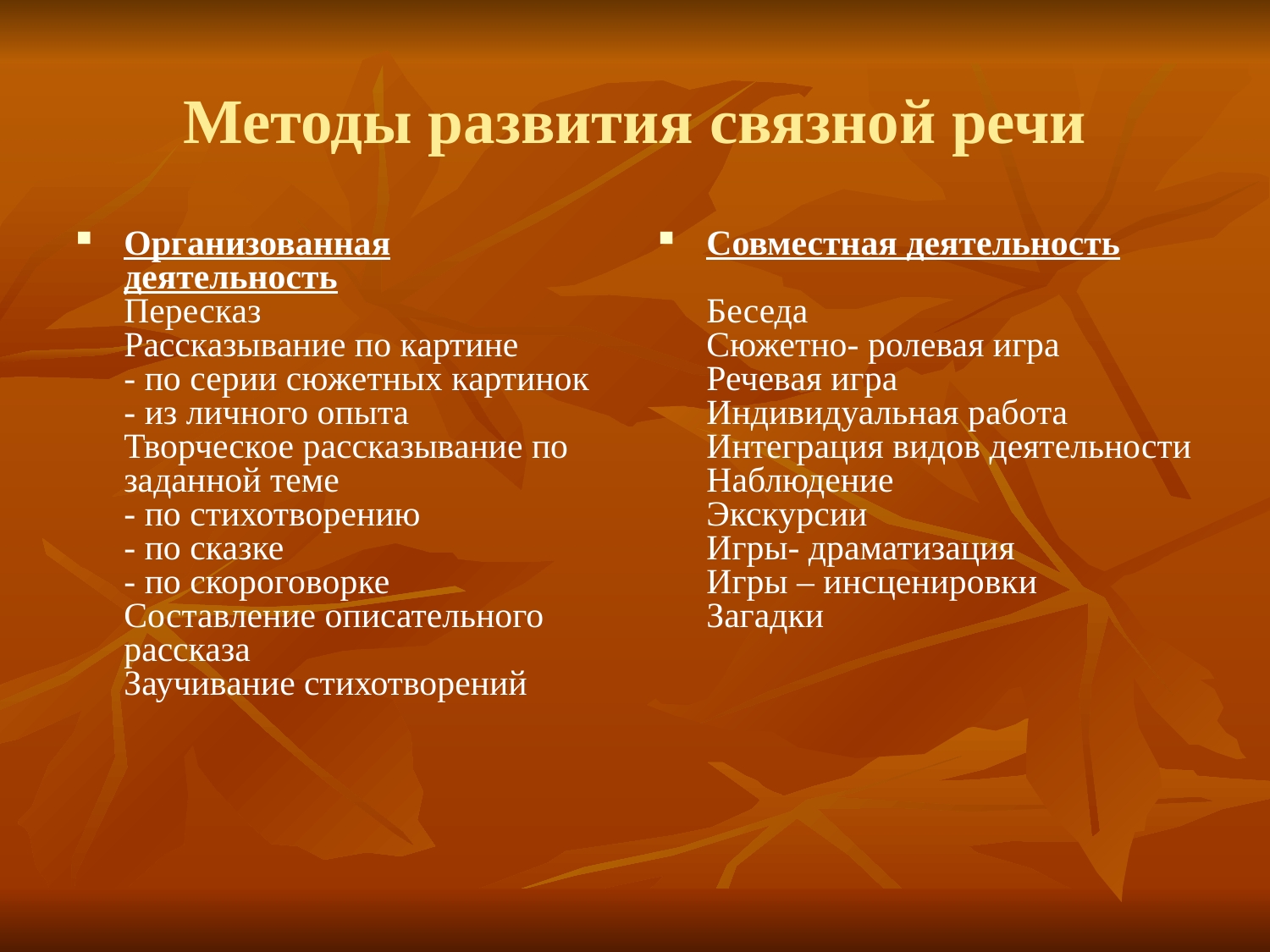

# Методы развития связной речи
Организованная деятельность
Пересказ
Рассказывание по картине
- по серии сюжетных картинок
- из личного опыта
Творческое рассказывание по заданной теме
- по стихотворению
- по сказке
- по скороговорке
Составление описательного рассказа
Заучивание стихотворений
Совместная деятельность
Беседа
Сюжетно- ролевая игра
Речевая игра
Индивидуальная работа
Интеграция видов деятельности
Наблюдение
Экскурсии
Игры- драматизация
Игры – инсценировки
Загадки